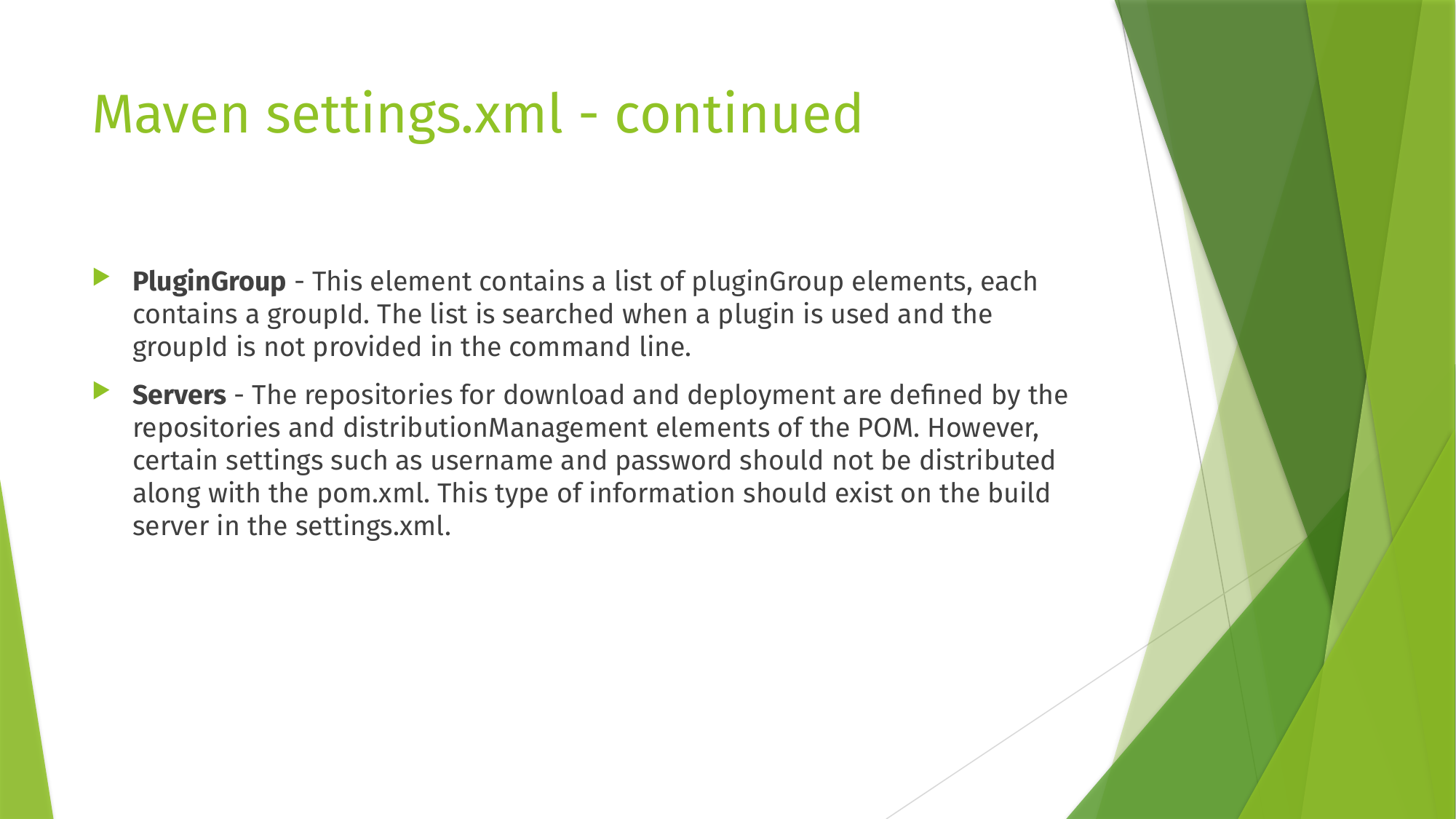

# Maven settings.xml - continued
PluginGroup - This element contains a list of pluginGroup elements, each contains a groupId. The list is searched when a plugin is used and the groupId is not provided in the command line.
Servers - The repositories for download and deployment are defined by the repositories and distributionManagement elements of the POM. However, certain settings such as username and password should not be distributed along with the pom.xml. This type of information should exist on the build server in the settings.xml.